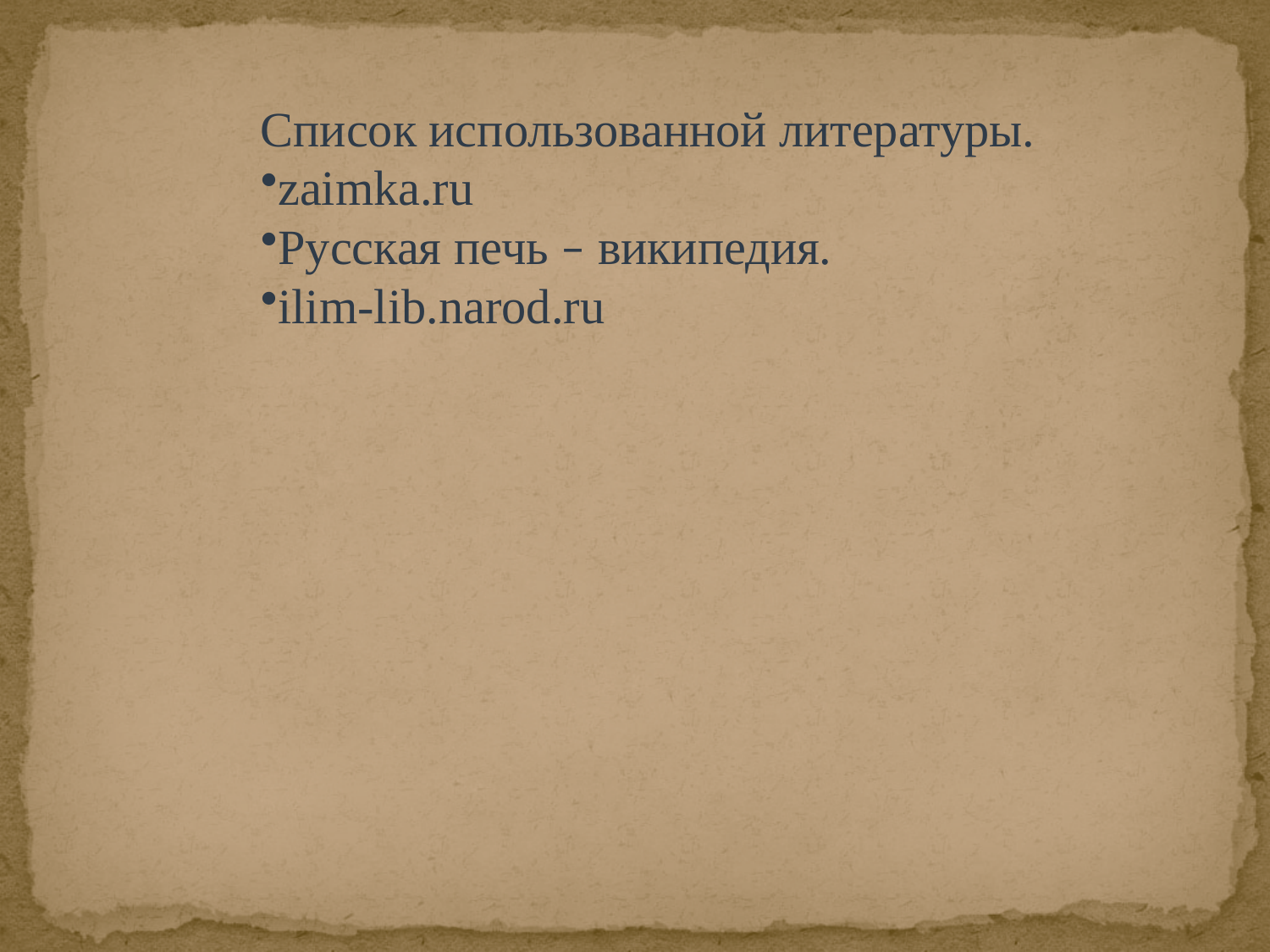

Список использованной литературы.
zaimka.ru
Русская печь – википедия.
ilim-lib.narod.ru